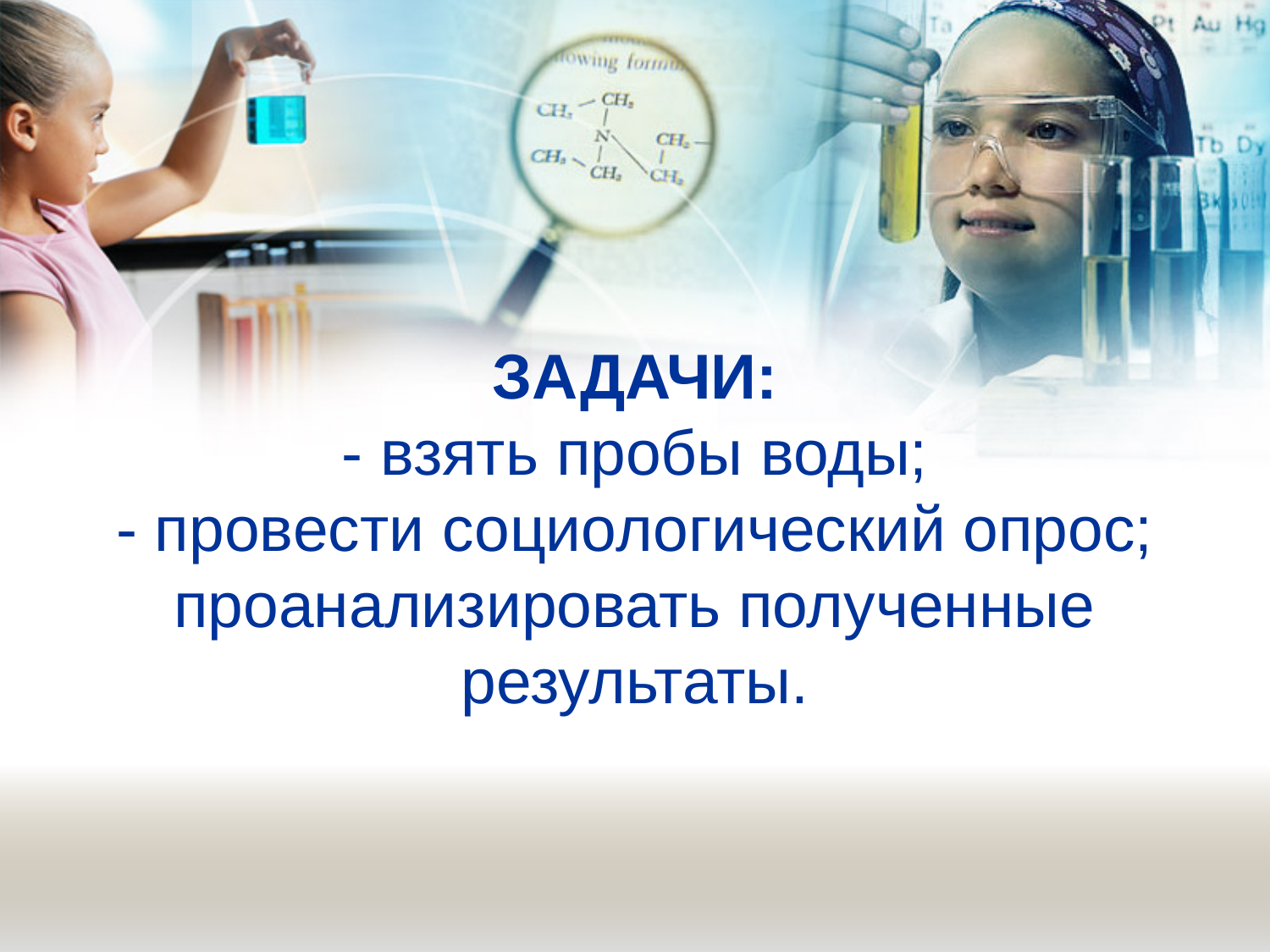

# ЗАДАЧИ: - взять пробы воды; - провести социологический опрос; проанализировать полученные результаты.